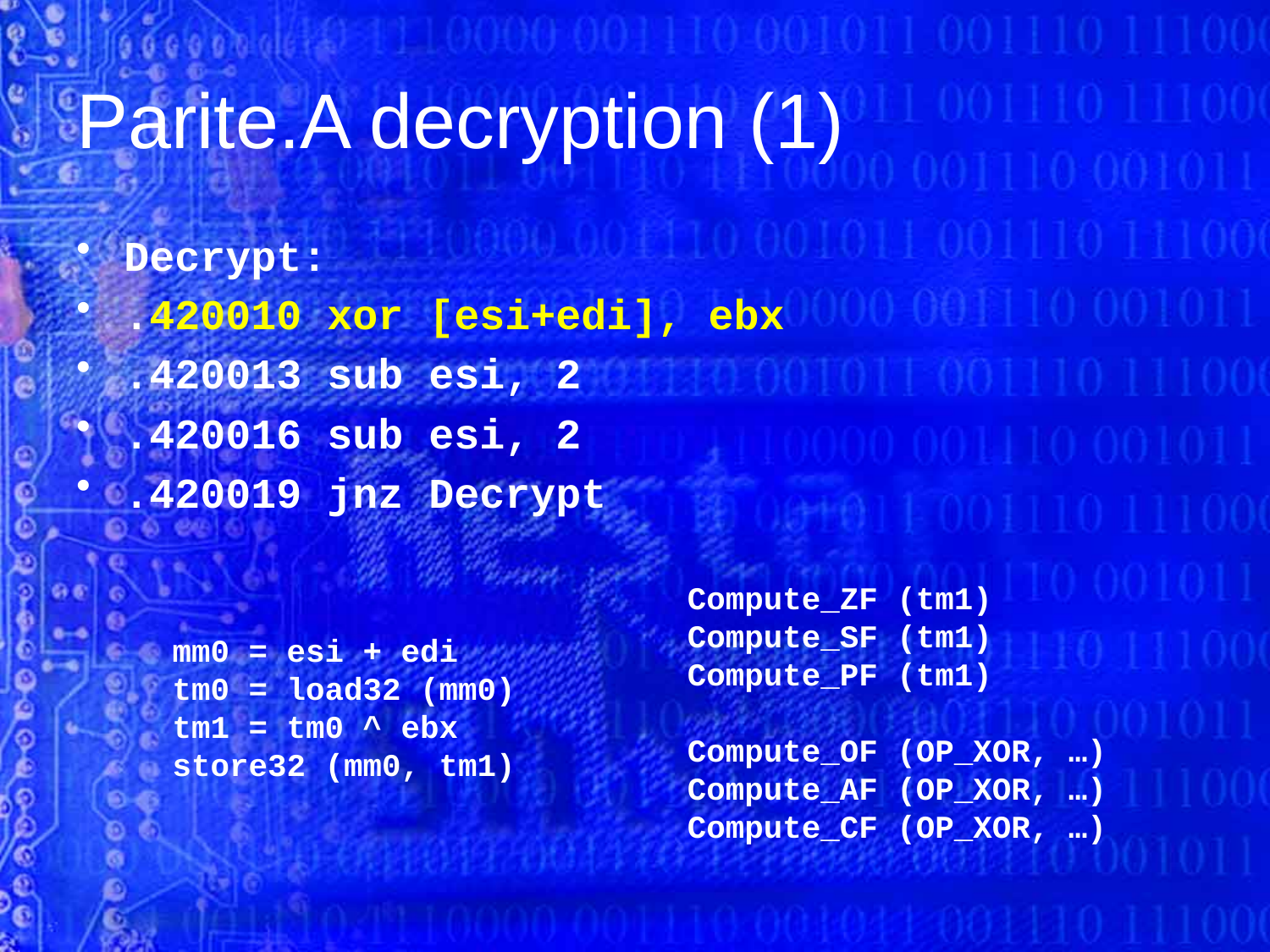

# Parite.A decryption (1)
Decrypt:
.420010 xor [esi+edi], ebx
.420013 sub esi, 2
.420016 sub esi, 2
.420019 jnz Decrypt

Compute_ZF (tm1)
Compute_SF (tm1)
Compute_PF (tm1)

Compute_OF (OP_XOR, …)
Compute_AF (OP_XOR, …)
Compute_CF (OP_XOR, …)
mm0 = esi + edi
tm0 = load32 (mm0)
tm1 = tm0 ^ ebx
store32 (mm0, tm1)